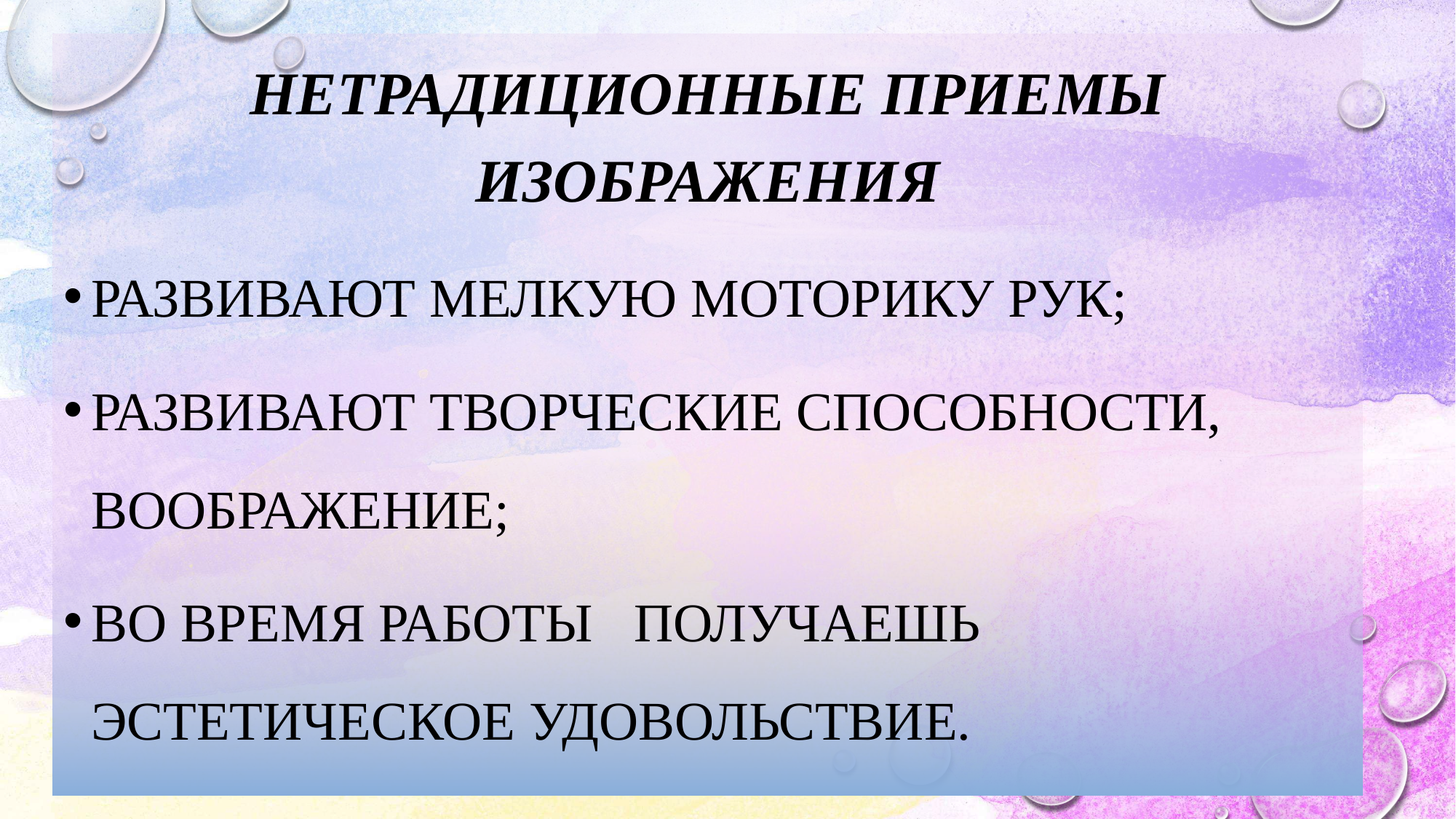

Нетрадиционные приемы изображения
Развивают мелкую моторику рук;
РазвиваЮт творческие способности, воображение;
Во время работы   получаешь эстетическое удовольствие.